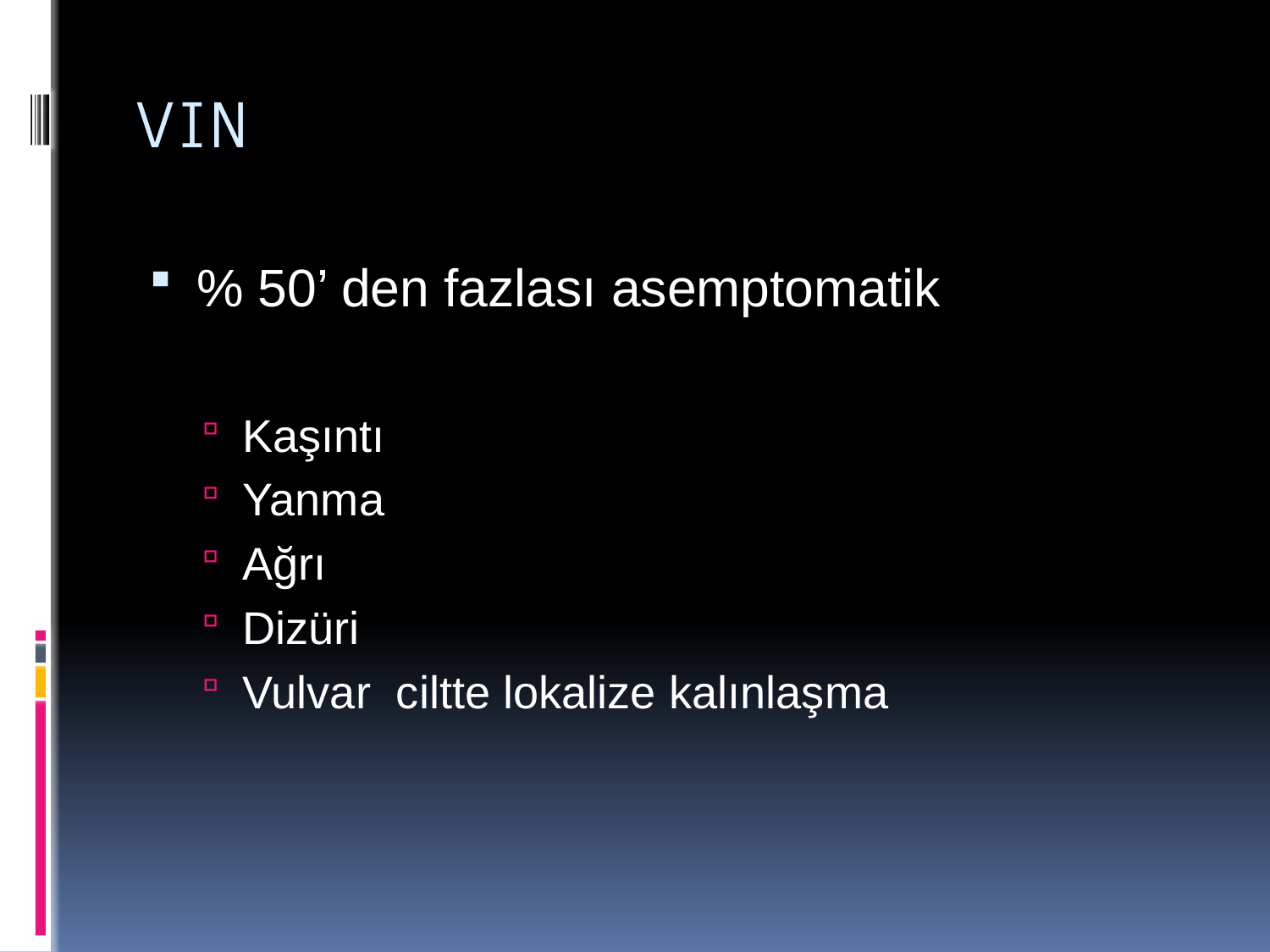

# VIN
% 50’ den fazlası asemptomatik

Kaşıntı
Yanma
Ağrı
Dizüri
Vulvar  ciltte lokalize kalınlaşma